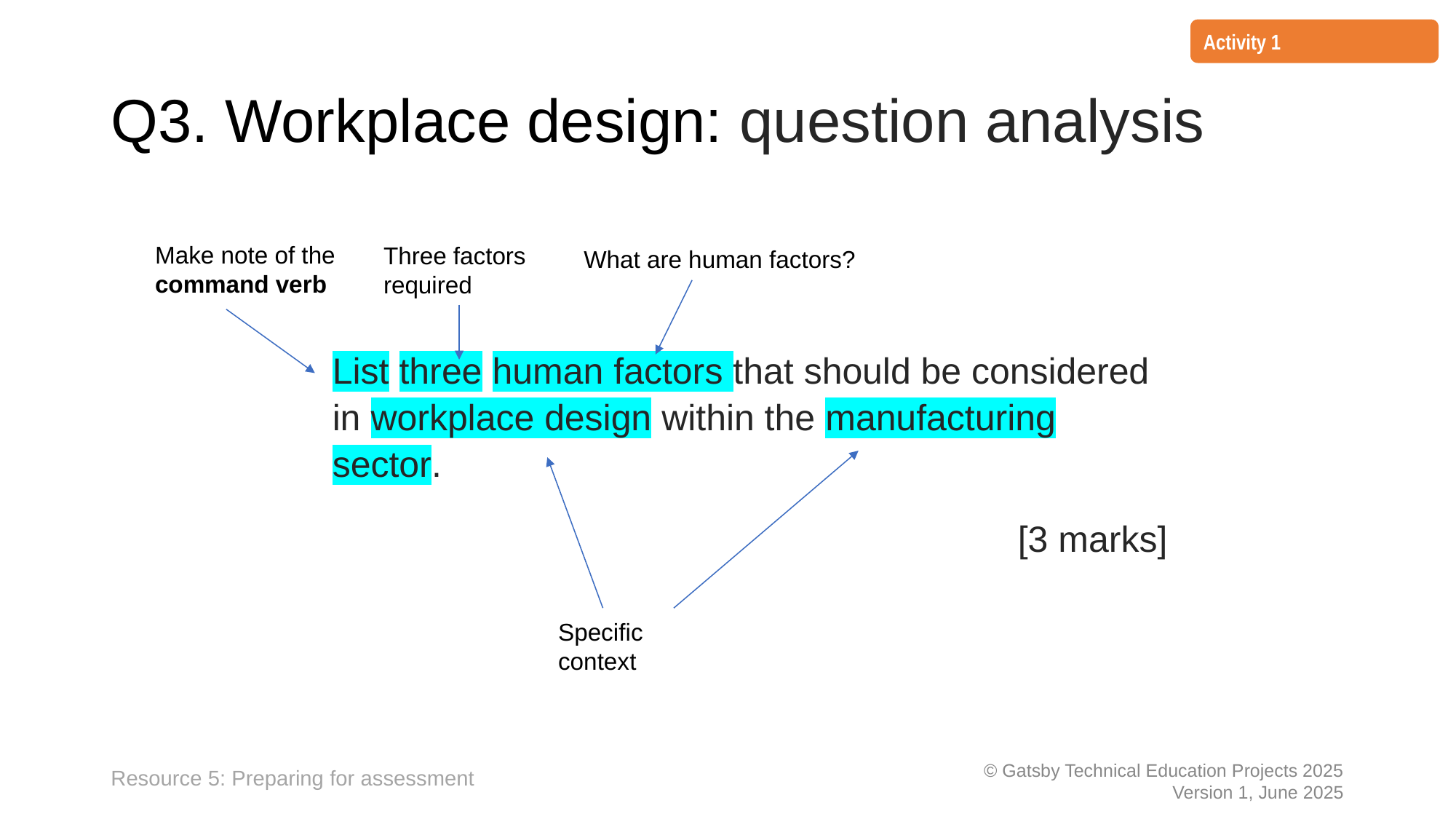

Activity 1
# Q3. Workplace design: question analysis
Make note of the
command verb
Three factors required
What are human factors?
List three human factors that should be considered in workplace design within the manufacturing sector.
         			[3 marks]
Specific context
Resource 5: Preparing for assessment